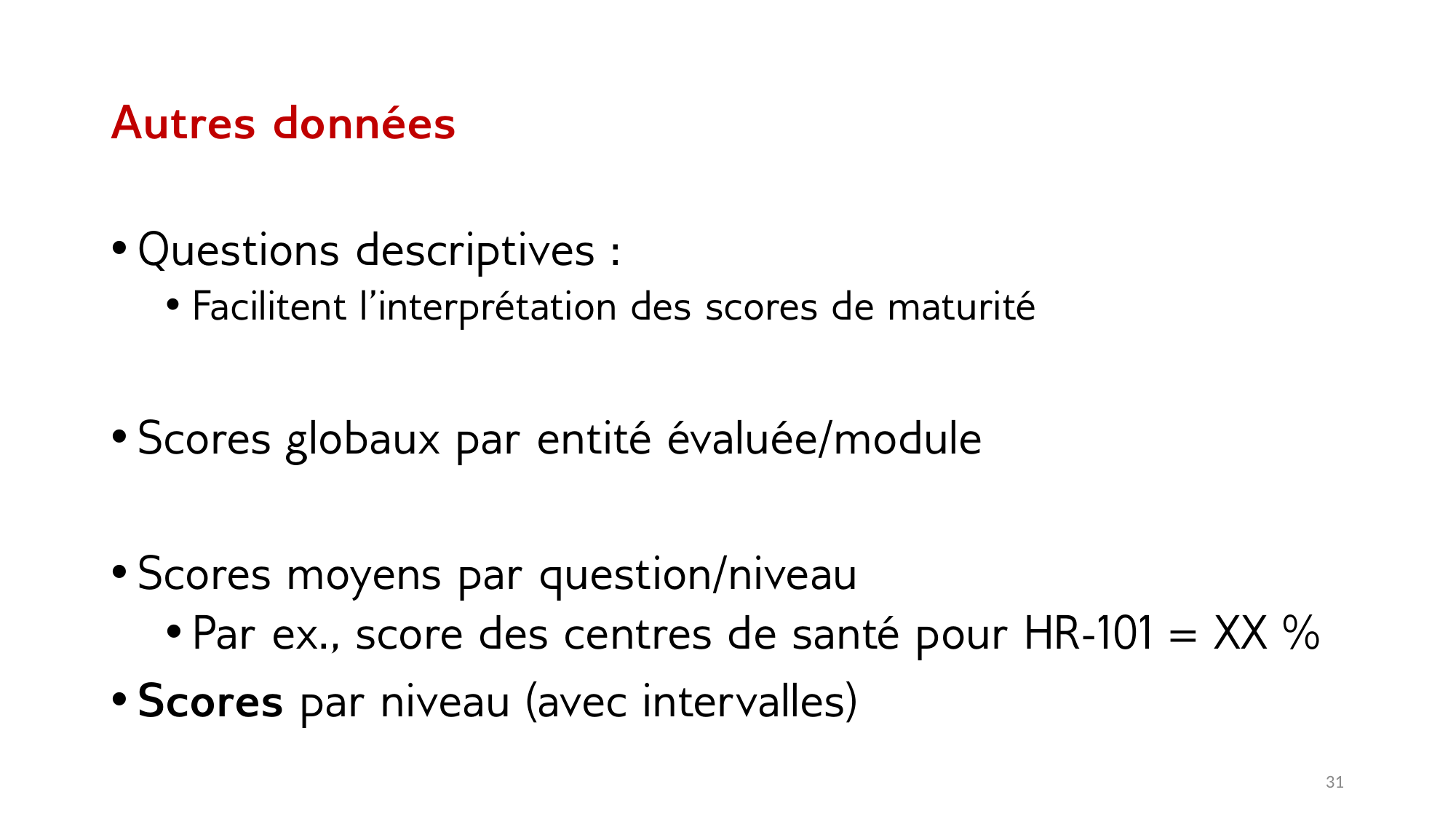

# Autres données
Questions descriptives :
Facilitent l’interprétation des scores de maturité

Scores globaux par entité évaluée/module

Scores moyens par question/niveau
Par ex., score des centres de santé pour HR-101 = XX %
Scores par niveau (avec intervalles)

31